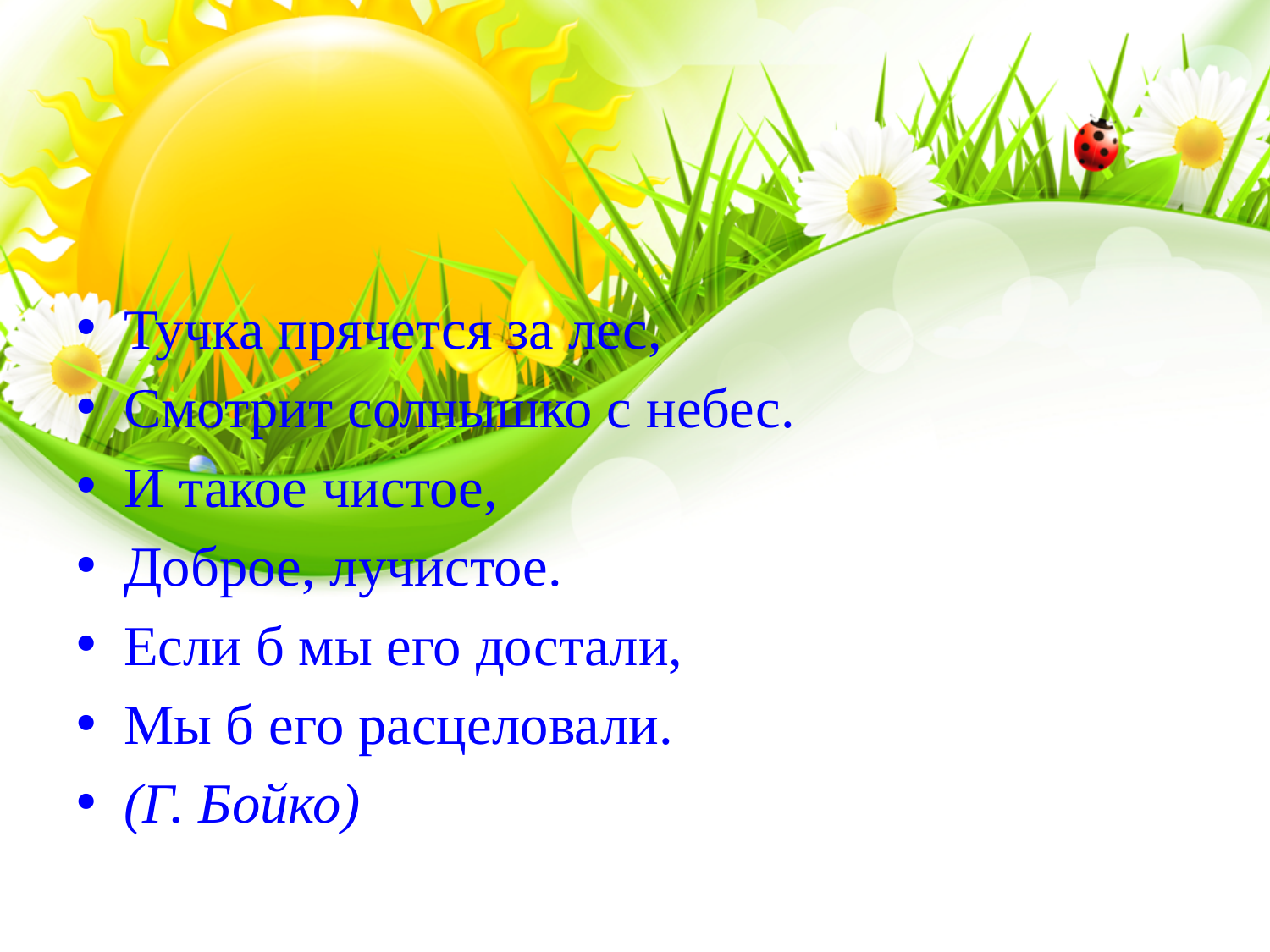

#
Тучка прячется за лес,
Смотрит солнышко с небес.
И такое чистое,
Доброе, лучистое.
Если б мы его достали,
Мы б его расцеловали.
(Г. Бойко)